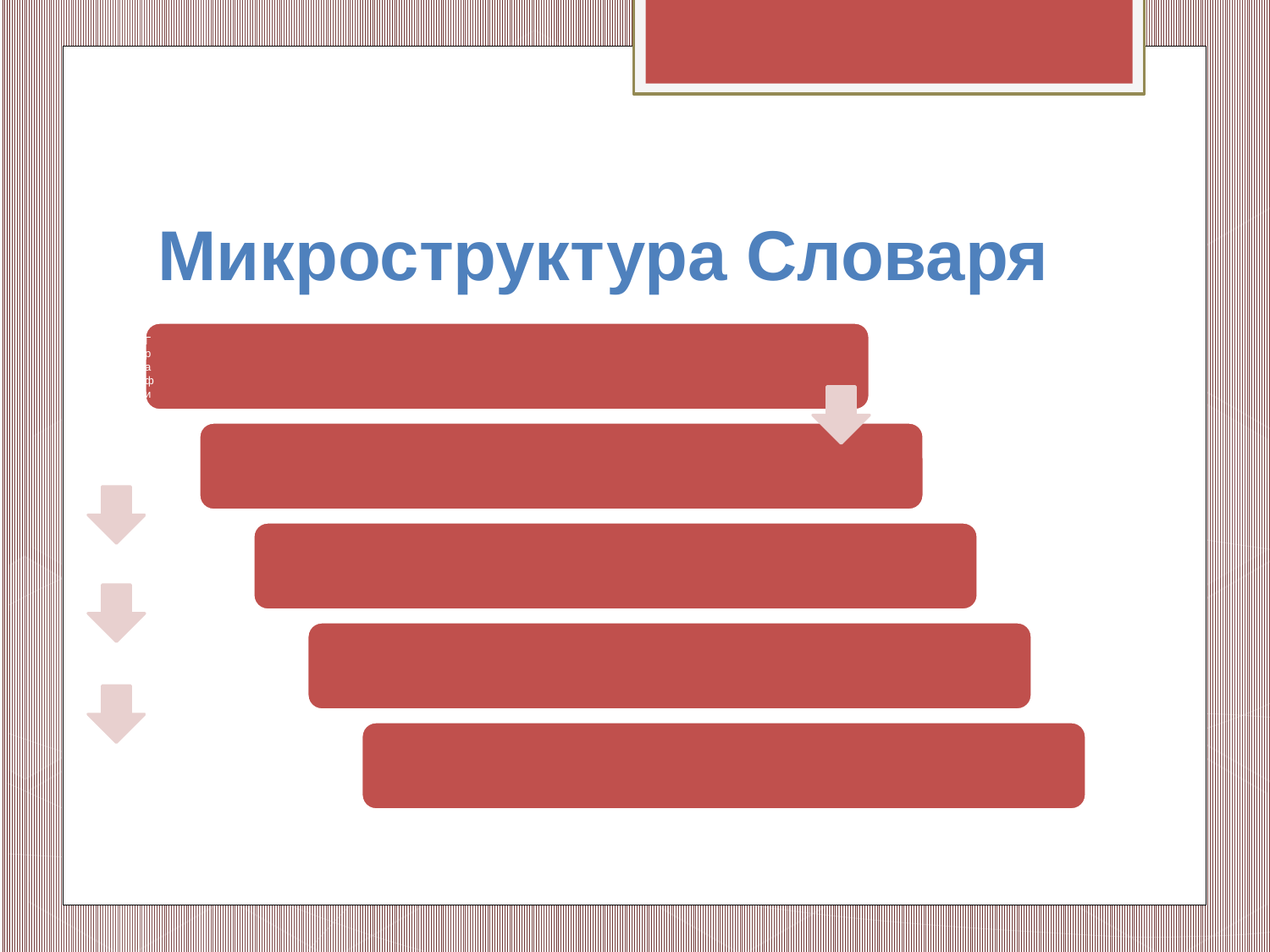

# Микроструктура Словаря
Графические  и условные обозначения